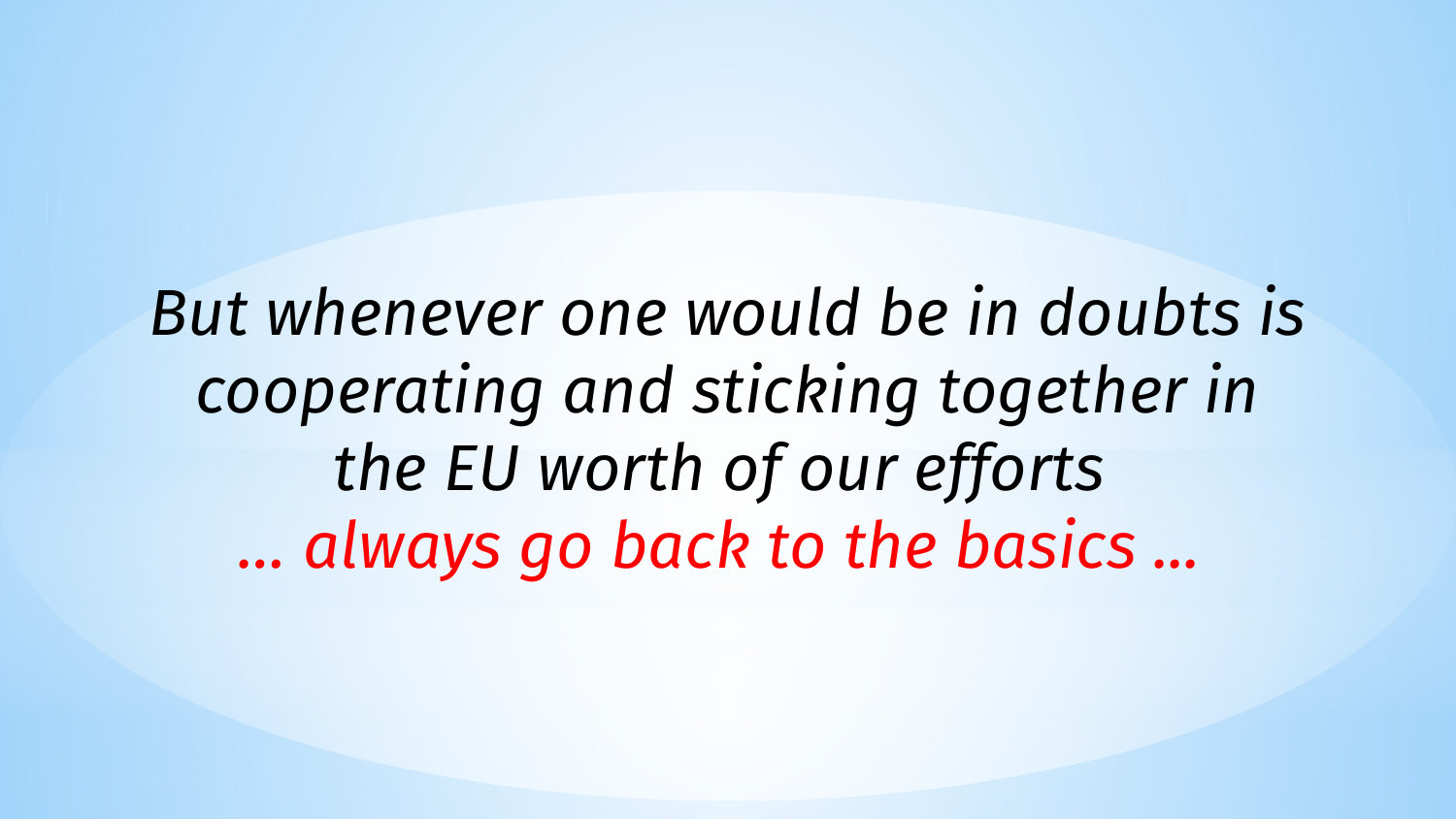

But whenever one would be in doubts is cooperating and sticking together in the EU worth of our efforts
… always go back to the basics ...